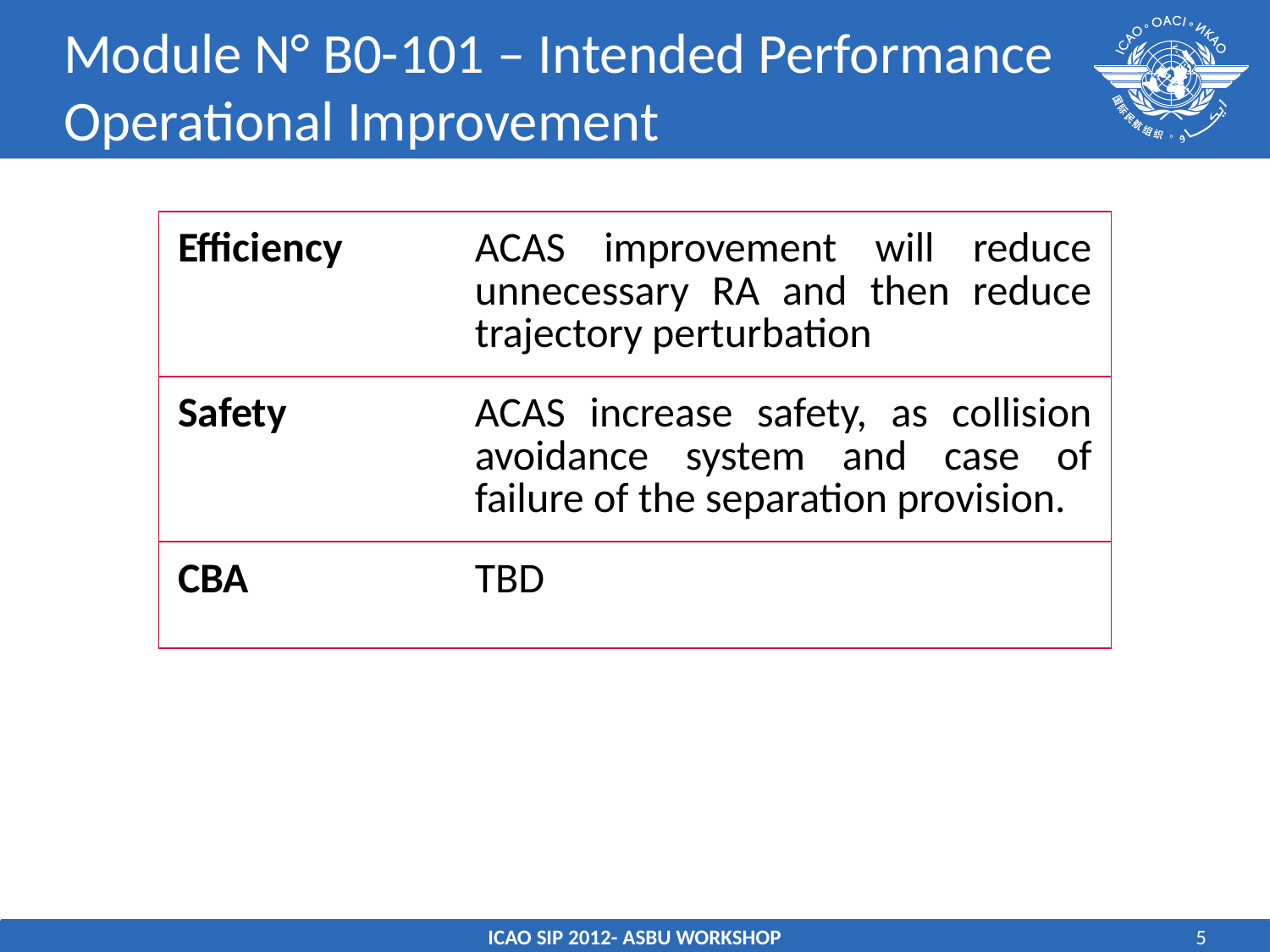

# Module N° B0-101 – Intended Performance Operational Improvement
| Efficiency | ACAS improvement will reduce unnecessary RA and then reduce trajectory perturbation |
| --- | --- |
| Safety | ACAS increase safety, as collision avoidance system and case of failure of the separation provision. |
| CBA | TBD |
ICAO SIP 2012- ASBU WORKSHOP
5